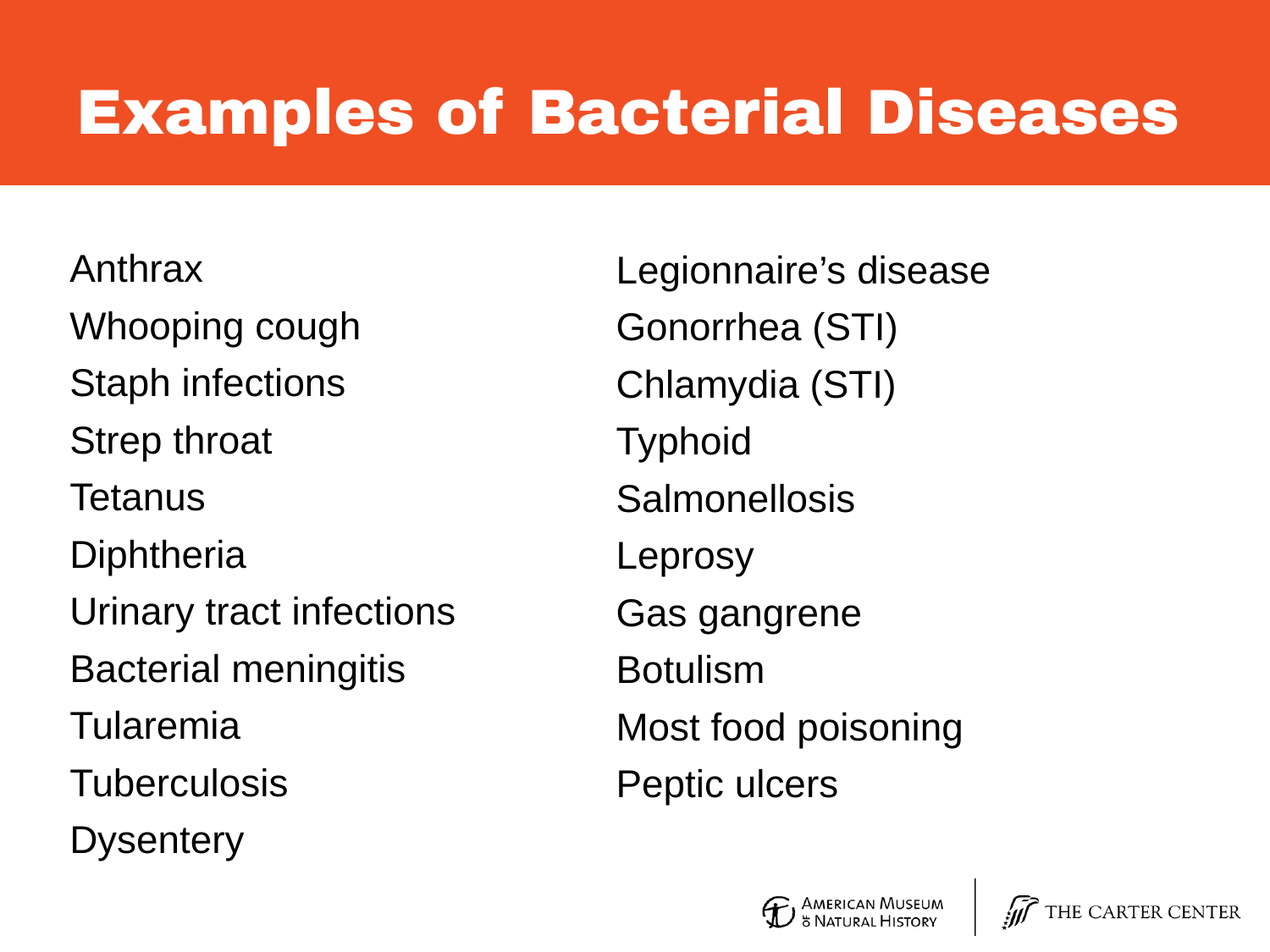

# Examples of Bacterial Diseases
Legionnaire’s disease
Gonorrhea (STI)
Chlamydia (STI)
Typhoid
Salmonellosis
Leprosy
Gas gangrene
Botulism
Most food poisoning
Peptic ulcers
Anthrax
Whooping cough
Staph infections
Strep throat
Tetanus
Diphtheria
Urinary tract infections
Bacterial meningitis
Tularemia
Tuberculosis
Dysentery